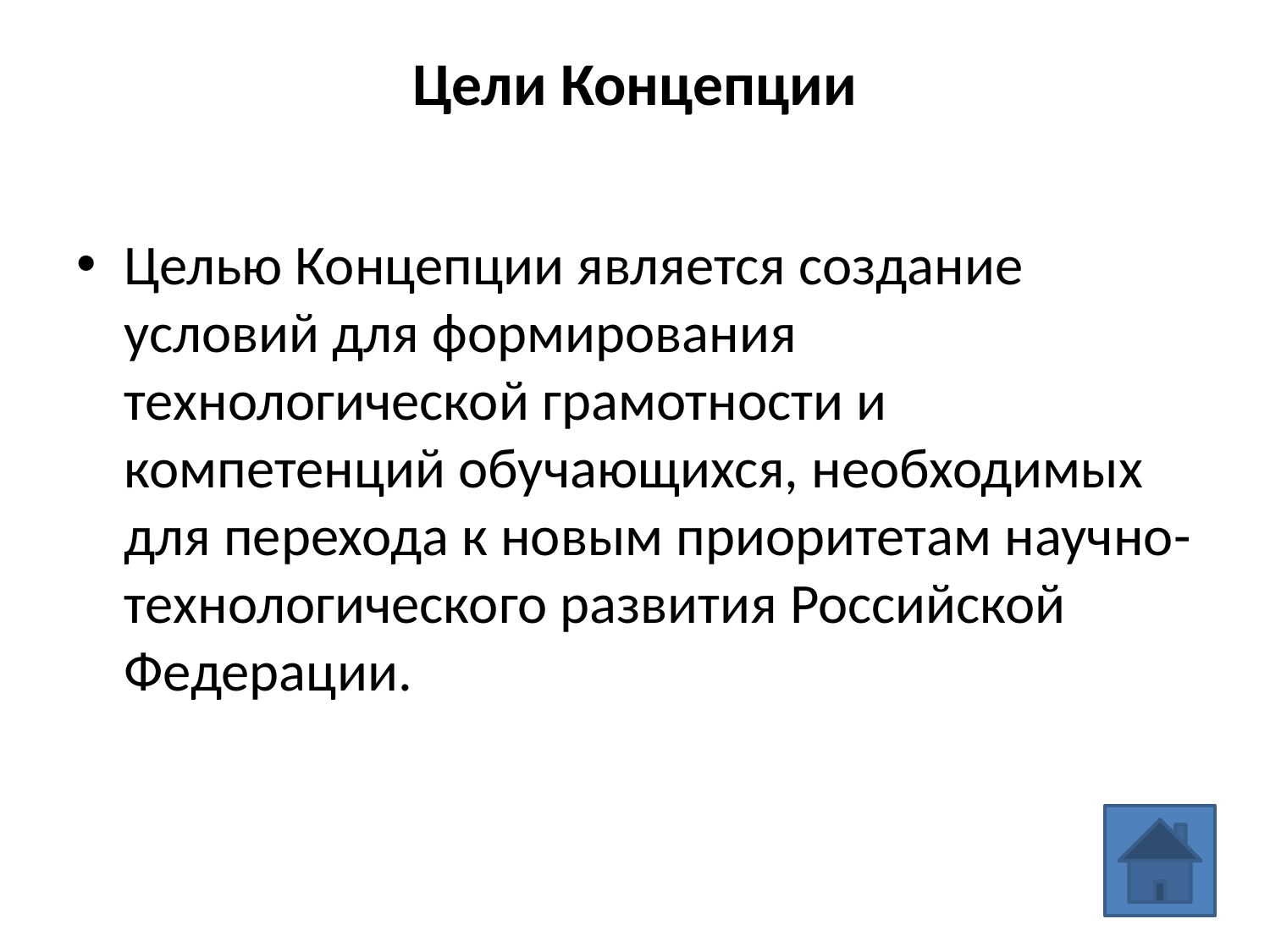

# Цели Концепции
Целью Концепции является создание условий для формирования технологической грамотности и компетенций обучающихся, необходимых для перехода к новым приоритетам научно-технологического развития Российской Федерации.